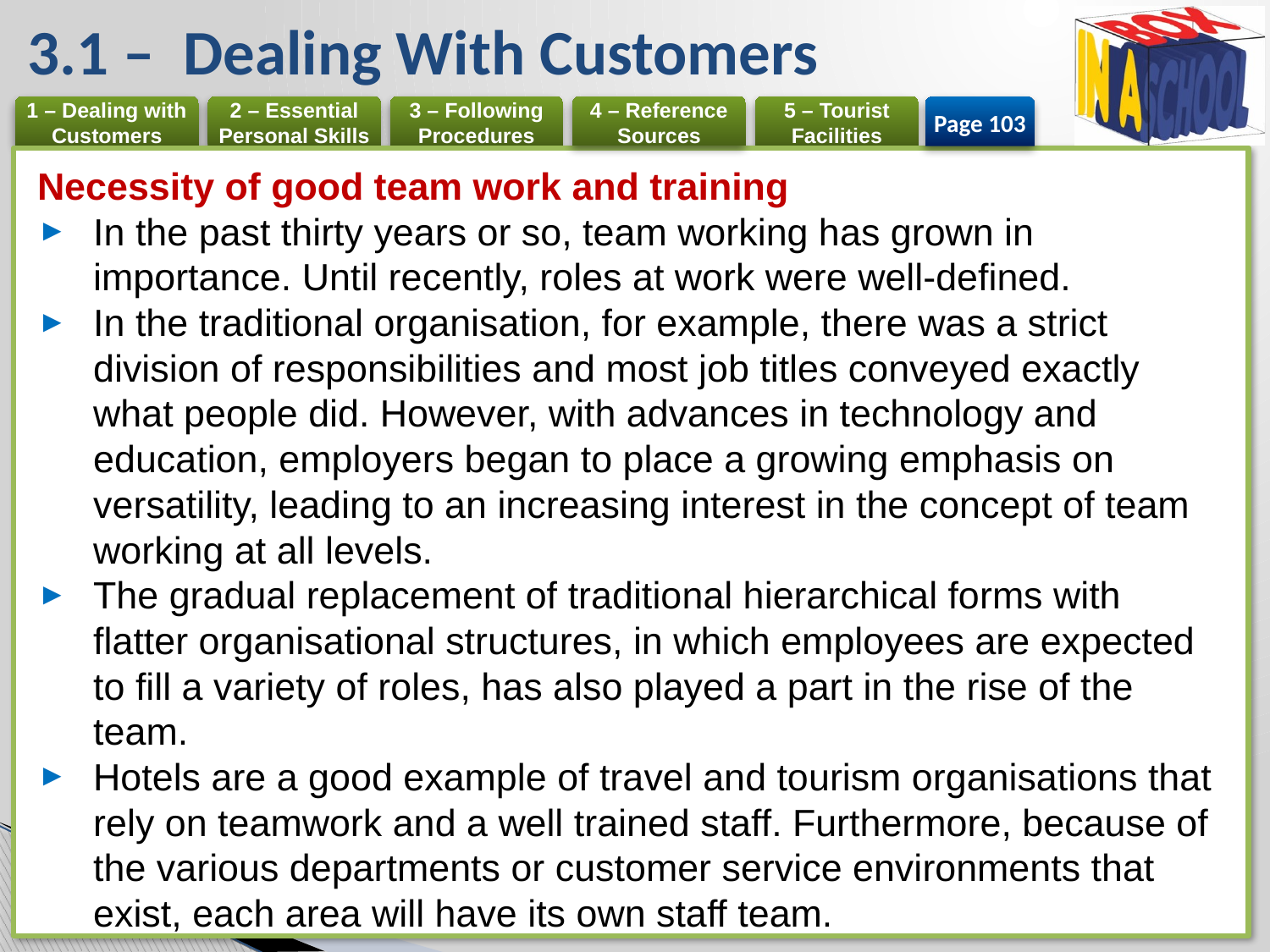

# 3.1 –  Dealing With Customers
Page 103
Necessity of good team work and training
In the past thirty years or so, team working has grown in importance. Until recently, roles at work were well-defined.
In the traditional organisation, for example, there was a strict division of responsibilities and most job titles conveyed exactly what people did. However, with advances in technology and education, employers began to place a growing emphasis on versatility, leading to an increasing interest in the concept of team working at all levels.
The gradual replacement of traditional hierarchical forms with flatter organisational structures, in which employees are expected to fill a variety of roles, has also played a part in the rise of the team.
Hotels are a good example of travel and tourism organisations that rely on teamwork and a well trained staff. Furthermore, because of the various departments or customer service environments that exist, each area will have its own staff team.